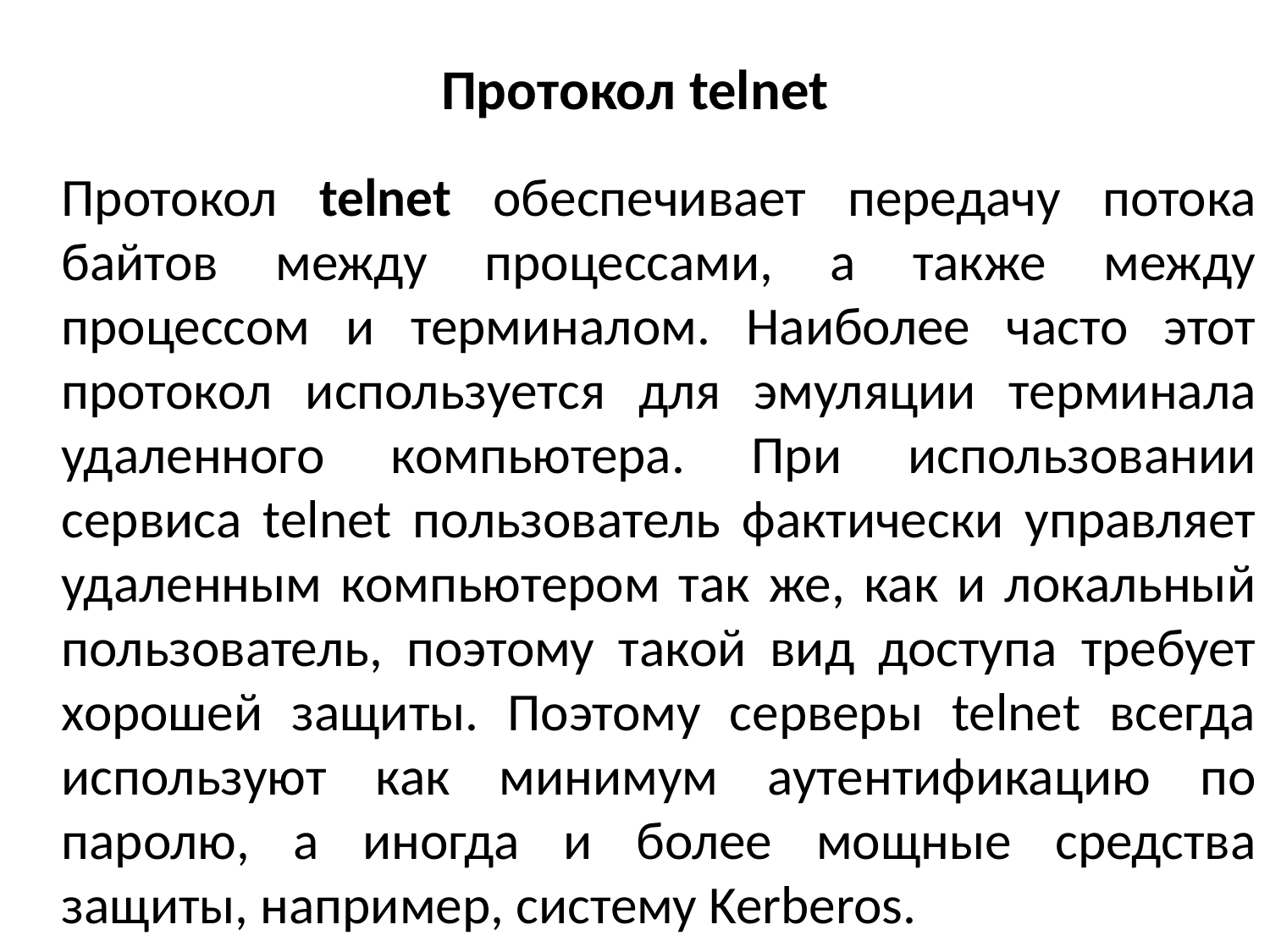

# Протокол telnet
	Протокол telnet обеспечивает передачу потока байтов между процессами, а также между процессом и терминалом. Наиболее часто этот протокол используется для эмуляции терминала удаленного компьютера. При использовании сервиса telnet пользователь фактически управляет удаленным компьютером так же, как и локальный пользователь, поэтому такой вид доступа требует хорошей защиты. Поэтому серверы telnet всегда используют как минимум аутентификацию по паролю, а иногда и более мощные средства защиты, например, систему Kerberos.